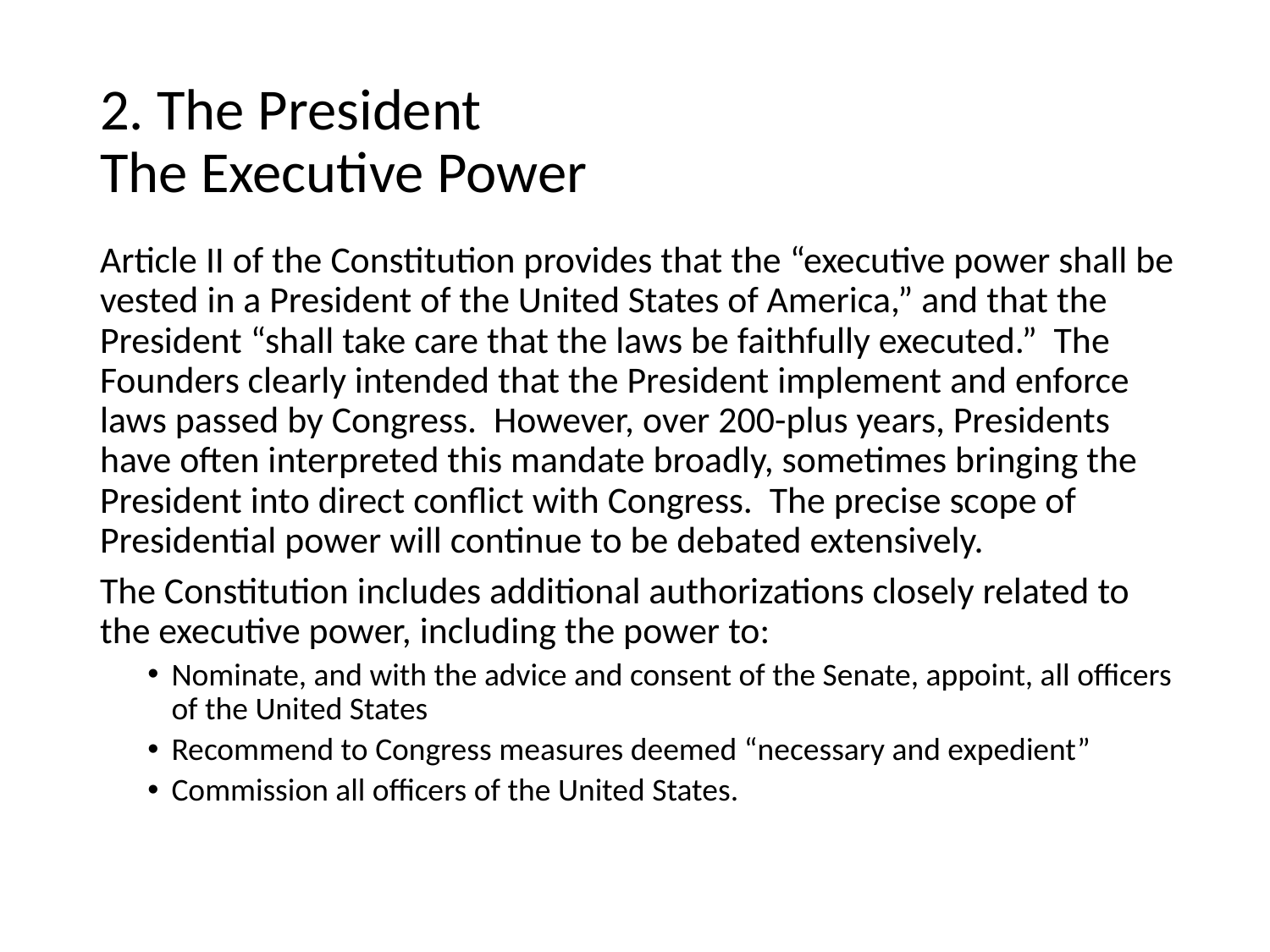

# 2. The President The Executive Power
Article II of the Constitution provides that the “executive power shall be vested in a President of the United States of America,” and that the President “shall take care that the laws be faithfully executed.”  The Founders clearly intended that the President implement and enforce laws passed by Congress.  However, over 200-plus years, Presidents have often interpreted this mandate broadly, sometimes bringing the President into direct conflict with Congress.  The precise scope of Presidential power will continue to be debated extensively.
The Constitution includes additional authorizations closely related to the executive power, including the power to:
Nominate, and with the advice and consent of the Senate, appoint, all officers of the United States
Recommend to Congress measures deemed “necessary and expedient”
Commission all officers of the United States.